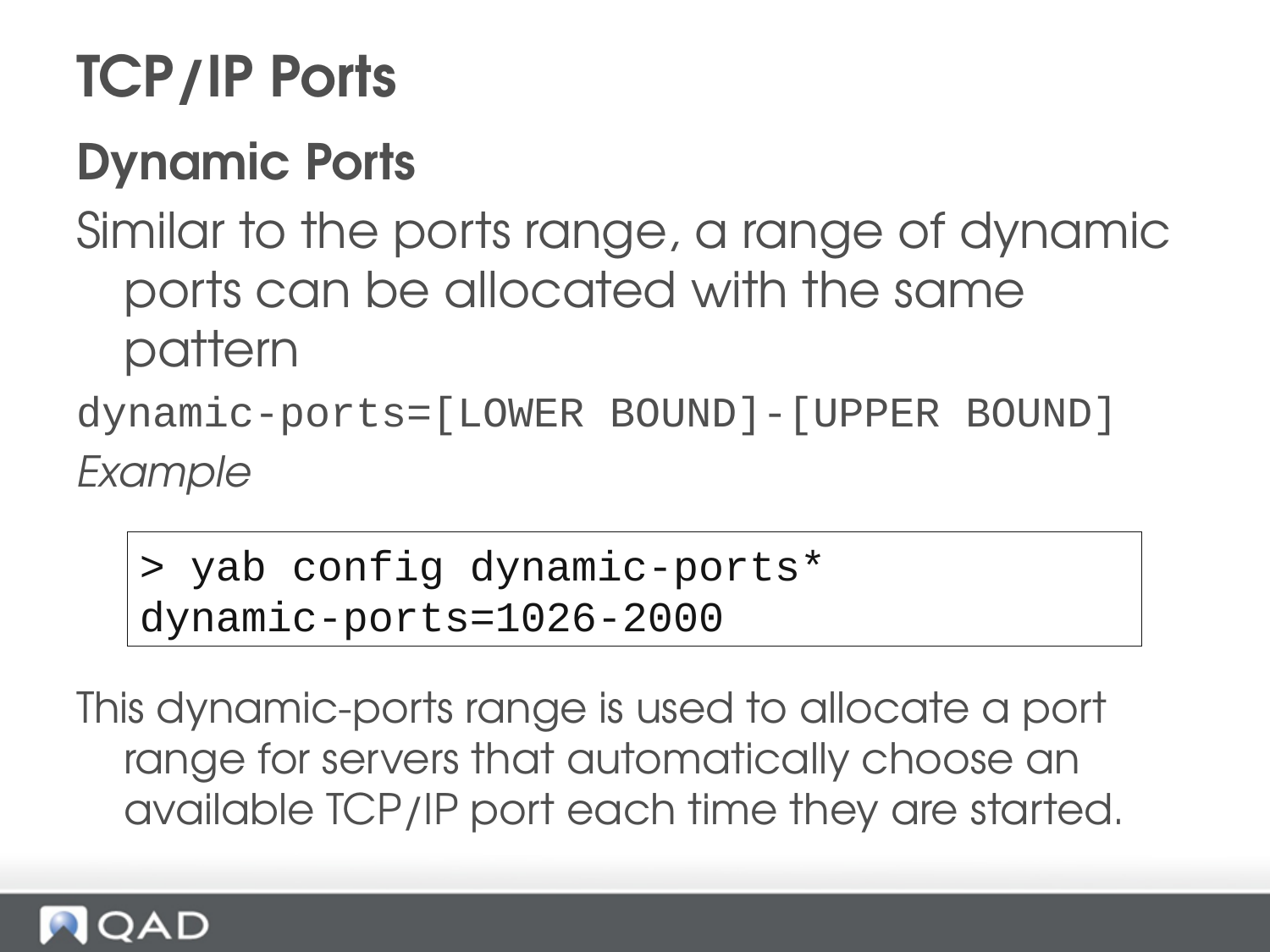

# TCP/IP Ports
Dynamic Ports
Similar to the ports range, a range of dynamic ports can be allocated with the same pattern
dynamic-ports=[LOWER BOUND]-[UPPER BOUND]
Example

This dynamic-ports range is used to allocate a port range for servers that automatically choose an available TCP/IP port each time they are started.

> yab config dynamic-ports*
dynamic-ports=1026-2000